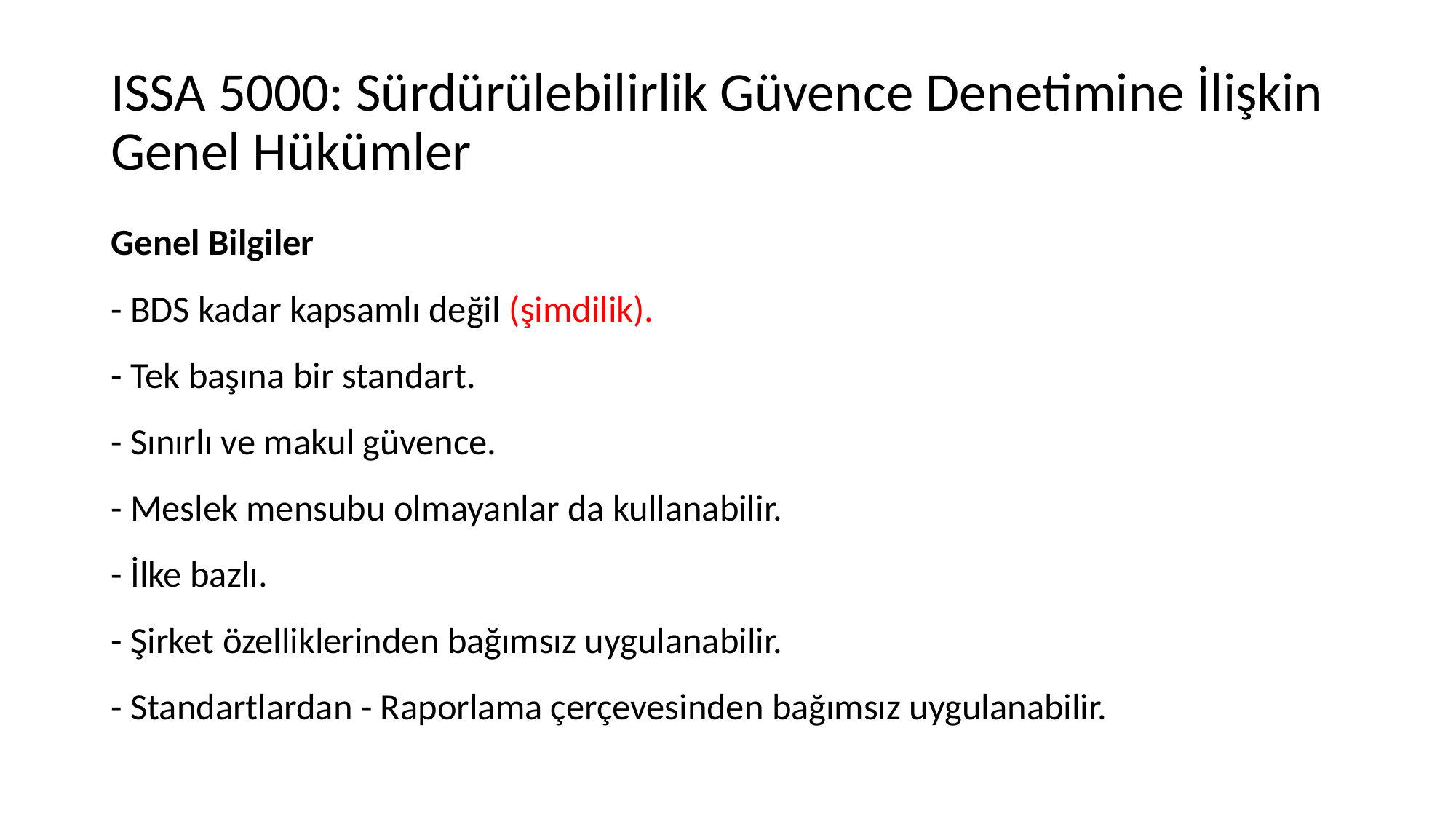

# ISSA 5000: Sürdürülebilirlik Güvence Denetimine İlişkin Genel Hükümler
Genel Bilgiler
- BDS kadar kapsamlı değil (şimdilik).
- Tek başına bir standart.
- Sınırlı ve makul güvence.
- Meslek mensubu olmayanlar da kullanabilir.
- İlke bazlı.
- Şirket özelliklerinden bağımsız uygulanabilir.
- Standartlardan - Raporlama çerçevesinden bağımsız uygulanabilir.